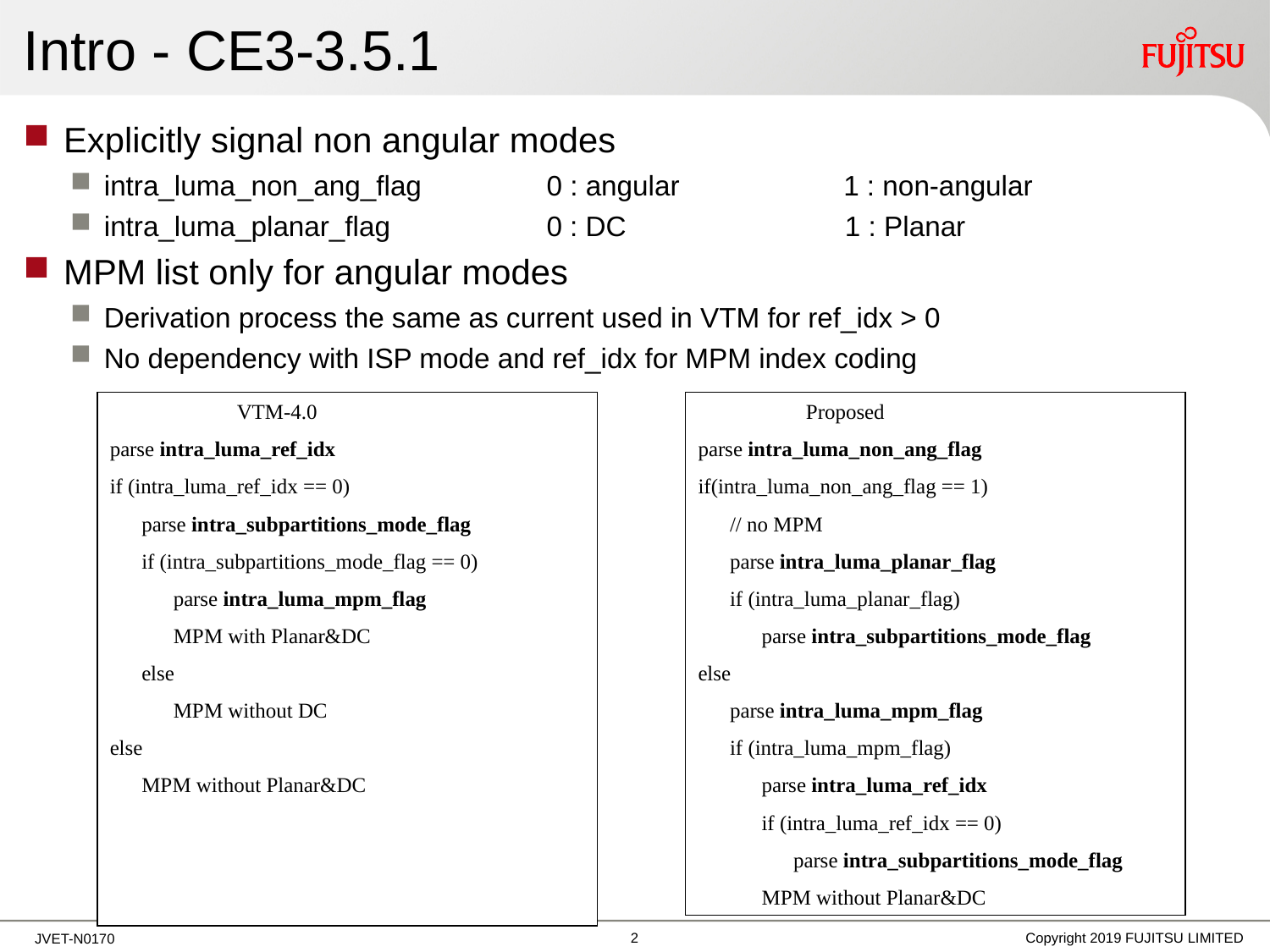

# Intro - CE3-3.5.1
Explicitly signal non angular modes
intra_luma_non_ang_flag                0 : angular                     1 : non-angular
intra_luma_planar_flag                    0 : DC                            1 : Planar
MPM list only for angular modes
Derivation process the same as current used in VTM for ref_idx > 0
No dependency with ISP mode and ref_idx for MPM index coding
					VTM-4.0
parse intra_luma_ref_idx
if (intra_luma_ref_idx == 0)
	parse intra_subpartitions_mode_flag
	if (intra_subpartitions_mode_flag == 0)
		parse intra_luma_mpm_flag
		MPM with Planar&DC
	else
		MPM without DC
else
	MPM without Planar&DC

				Proposed
parse intra_luma_non_ang_flag
if(intra_luma_non_ang_flag == 1)
	// no MPM
	parse intra_luma_planar_flag
	if (intra_luma_planar_flag)
		parse intra_subpartitions_mode_flag
else
	parse intra_luma_mpm_flag
	if (intra_luma_mpm_flag)
		parse intra_luma_ref_idx
		if (intra_luma_ref_idx == 0)
			parse intra_subpartitions_mode_flag
		MPM without Planar&DC
2
Copyright 2019 FUJITSU LIMITED